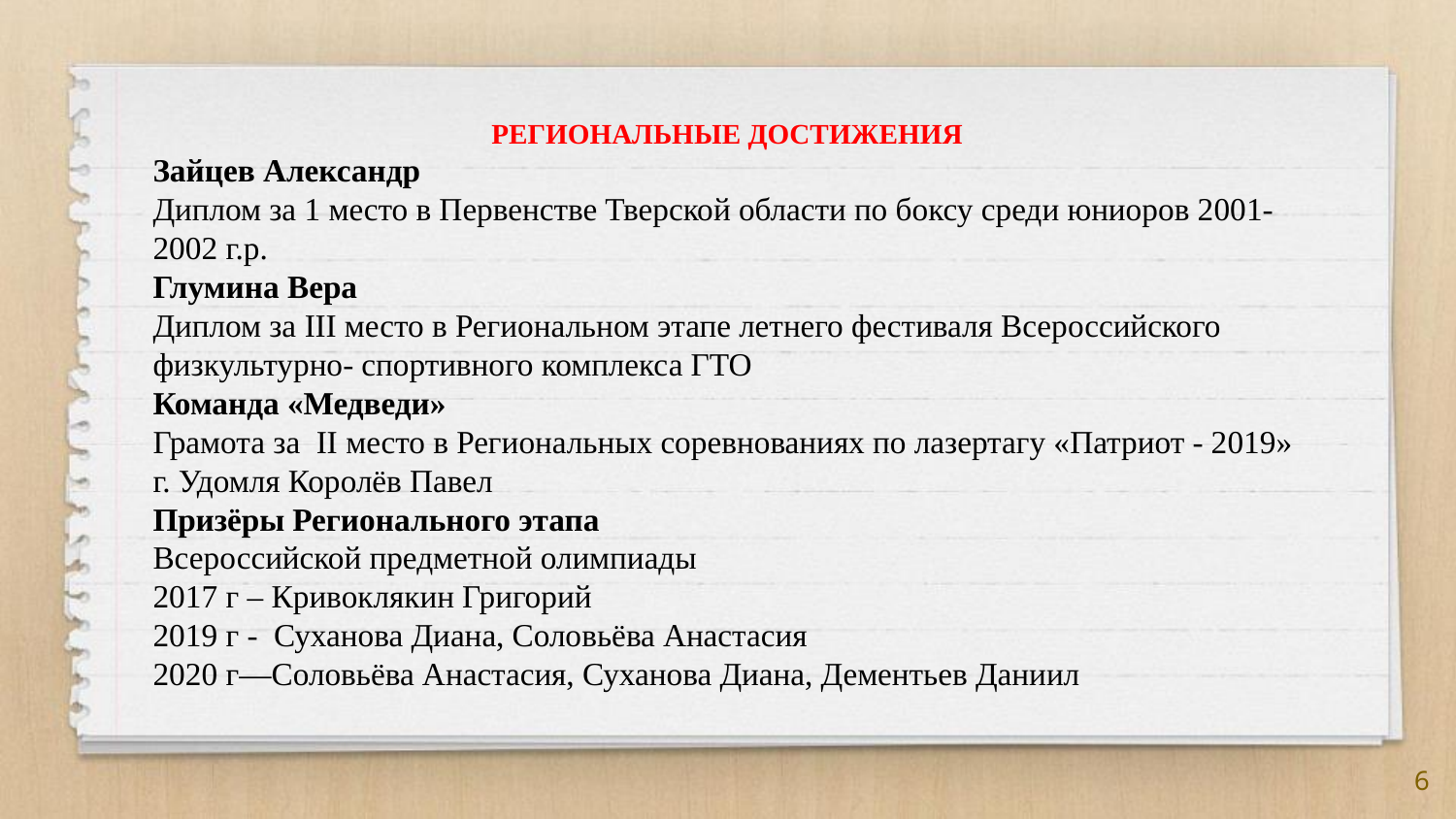

РЕГИОНАЛЬНЫЕ ДОСТИЖЕНИЯ
Зайцев Александр
Диплом за 1 место в Первенстве Тверской области по боксу среди юниоров 2001-2002 г.р.
Глумина Вера
Диплом за III место в Региональном этапе летнего фестиваля Всероссийского физкультурно- спортивного комплекса ГТО
Команда «Медведи»
Грамота за  II место в Региональных соревнованиях по лазертагу «Патриот - 2019» г. Удомля Королёв Павел
Призёры Регионального этапа
Всероссийской предметной олимпиады
2017 г – Кривоклякин Григорий
2019 г -  Суханова Диана, Соловьёва Анастасия
2020 г—Соловьёва Анастасия, Суханова Диана, Дементьев Даниил

6